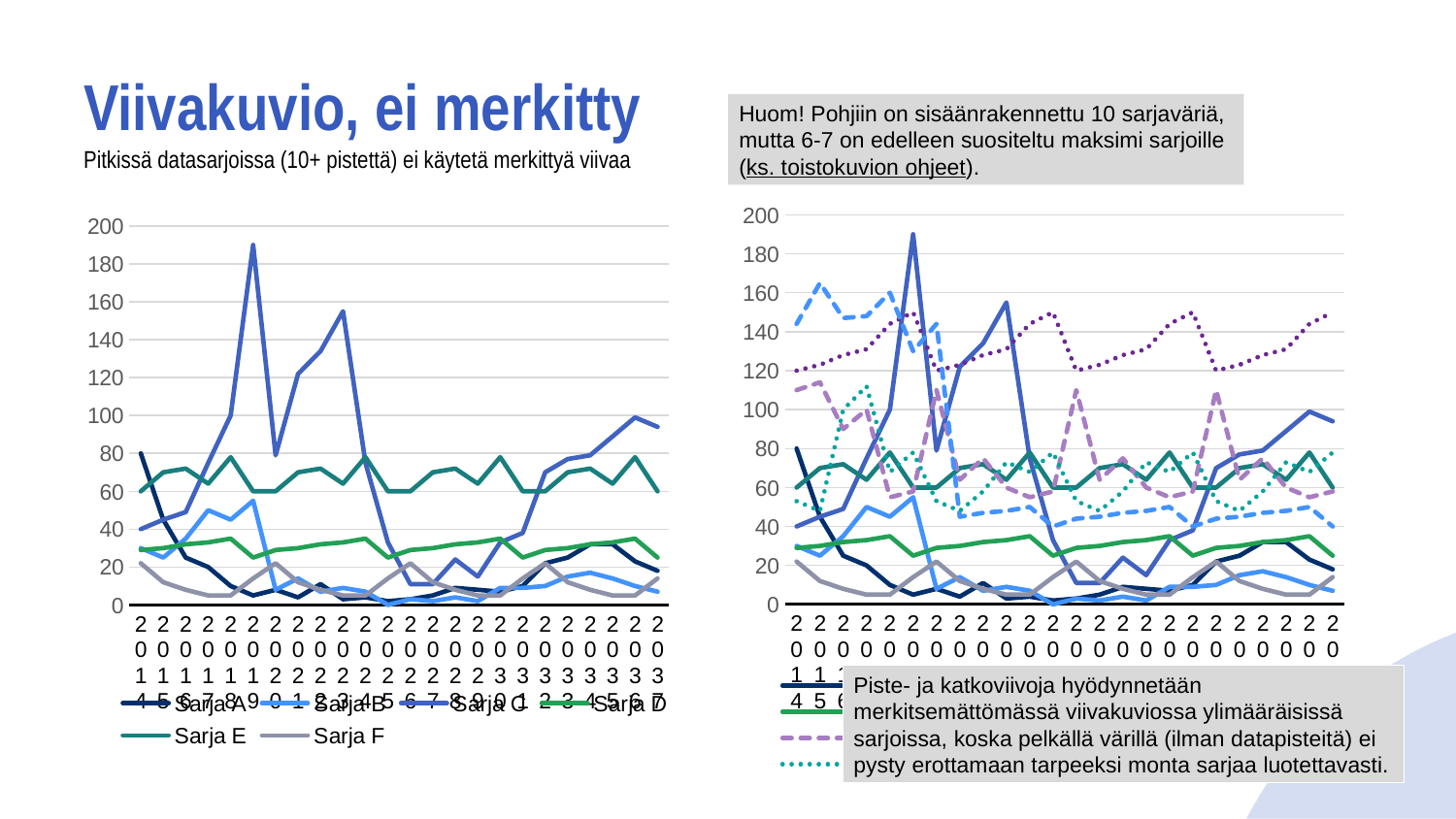

# Viivakuvio, ei merkitty Pitkissä datasarjoissa (10+ pistettä) ei käytetä merkittyä viivaa
Huom! Pohjiin on sisäänrakennettu 10 sarjaväriä, mutta 6-7 on edelleen suositeltu maksimi sarjoille (ks. toistokuvion ohjeet).

### Chart

| Category | Sarja A | Sarja B | Sarja C | Sarja D | Sarja E | Sarja F |
|---|---|---|---|---|---|---|
| 2014 | 80.0 | 30.0 | 40.0 | 29.0 | 60.0 | 22.0 |
| 2015 | 45.0 | 25.0 | 45.0 | 30.0 | 70.0 | 12.0 |
| 2016 | 25.0 | 35.0 | 49.0 | 32.0 | 72.0 | 8.0 |
| 2017 | 20.0 | 50.0 | 75.0 | 33.0 | 64.0 | 5.0 |
| 2018 | 10.0 | 45.0 | 100.0 | 35.0 | 78.0 | 5.0 |
| 2019 | 5.0 | 55.0 | 190.0 | 25.0 | 60.0 | 14.0 |
| 2020 | 8.0 | 8.0 | 79.0 | 29.0 | 60.0 | 22.0 |
| 2021 | 4.0 | 14.0 | 122.0 | 30.0 | 70.0 | 12.0 |
| 2022 | 11.0 | 7.0 | 134.0 | 32.0 | 72.0 | 8.0 |
| 2023 | 3.0 | 9.0 | 155.0 | 33.0 | 64.0 | 5.0 |
| 2024 | 4.0 | 7.0 | 75.0 | 35.0 | 78.0 | 5.0 |
| 2025 | 2.0 | 0.0 | 33.0 | 25.0 | 60.0 | 14.0 |
| 2026 | 3.0 | 3.0 | 11.0 | 29.0 | 60.0 | 22.0 |
| 2027 | 5.0 | 2.0 | 11.0 | 30.0 | 70.0 | 12.0 |
| 2028 | 9.0 | 4.0 | 24.0 | 32.0 | 72.0 | 8.0 |
| 2029 | 8.0 | 2.0 | 15.0 | 33.0 | 64.0 | 5.0 |
| 2030 | 7.0 | 9.0 | 33.0 | 35.0 | 78.0 | 5.0 |
| 2031 | 10.0 | 9.0 | 38.0 | 25.0 | 60.0 | 14.0 |
| 2032 | 22.0 | 10.0 | 70.0 | 29.0 | 60.0 | 22.0 |
| 2033 | 25.0 | 15.0 | 77.0 | 30.0 | 70.0 | 12.0 |
| 2034 | 32.0 | 17.0 | 79.0 | 32.0 | 72.0 | 8.0 |
| 2035 | 32.0 | 14.0 | 89.0 | 33.0 | 64.0 | 5.0 |
| 2036 | 23.0 | 10.0 | 99.0 | 35.0 | 78.0 | 5.0 |
| 2037 | 18.0 | 7.0 | 94.0 | 25.0 | 60.0 | 14.0 |

### Chart

| Category | Sarja A | Sarja B | Sarja C | Sarja D | Sarja E | Sarja F | Sarja G | Sarja H | Sarja I | Sarja J |
|---|---|---|---|---|---|---|---|---|---|---|
| 2014 | 80.0 | 30.0 | 40.0 | 29.0 | 60.0 | 22.0 | 110.0 | 120.0 | 144.0 | 53.0 |
| 2015 | 45.0 | 25.0 | 45.0 | 30.0 | 70.0 | 12.0 | 114.0 | 123.0 | 165.0 | 48.0 |
| 2016 | 25.0 | 35.0 | 49.0 | 32.0 | 72.0 | 8.0 | 90.0 | 128.0 | 147.0 | 100.0 |
| 2017 | 20.0 | 50.0 | 75.0 | 33.0 | 64.0 | 5.0 | 100.0 | 131.0 | 148.0 | 112.0 |
| 2018 | 10.0 | 45.0 | 100.0 | 35.0 | 78.0 | 5.0 | 55.0 | 144.0 | 160.0 | 68.0 |
| 2019 | 5.0 | 55.0 | 190.0 | 25.0 | 60.0 | 14.0 | 58.0 | 150.0 | 130.0 | 78.0 |
| 2020 | 8.0 | 8.0 | 79.0 | 29.0 | 60.0 | 22.0 | 110.0 | 120.0 | 144.0 | 53.0 |
| 2021 | 4.0 | 14.0 | 122.0 | 30.0 | 70.0 | 12.0 | 64.0 | 123.0 | 45.0 | 48.0 |
| 2022 | 11.0 | 7.0 | 134.0 | 32.0 | 72.0 | 8.0 | 75.0 | 128.0 | 47.0 | 58.0 |
| 2023 | 3.0 | 9.0 | 155.0 | 33.0 | 64.0 | 5.0 | 60.0 | 131.0 | 48.0 | 73.0 |
| 2024 | 4.0 | 7.0 | 75.0 | 35.0 | 78.0 | 5.0 | 55.0 | 144.0 | 50.0 | 68.0 |
| 2025 | 2.0 | 0.0 | 33.0 | 25.0 | 60.0 | 14.0 | 58.0 | 150.0 | 40.0 | 78.0 |
| 2026 | 3.0 | 3.0 | 11.0 | 29.0 | 60.0 | 22.0 | 110.0 | 120.0 | 44.0 | 53.0 |
| 2027 | 5.0 | 2.0 | 11.0 | 30.0 | 70.0 | 12.0 | 64.0 | 123.0 | 45.0 | 48.0 |
| 2028 | 9.0 | 4.0 | 24.0 | 32.0 | 72.0 | 8.0 | 75.0 | 128.0 | 47.0 | 58.0 |
| 2029 | 8.0 | 2.0 | 15.0 | 33.0 | 64.0 | 5.0 | 60.0 | 131.0 | 48.0 | 73.0 |
| 2030 | 7.0 | 9.0 | 33.0 | 35.0 | 78.0 | 5.0 | 55.0 | 144.0 | 50.0 | 68.0 |
| 2031 | 10.0 | 9.0 | 38.0 | 25.0 | 60.0 | 14.0 | 58.0 | 150.0 | 40.0 | 78.0 |
| 2032 | 22.0 | 10.0 | 70.0 | 29.0 | 60.0 | 22.0 | 110.0 | 120.0 | 44.0 | 53.0 |
| 2033 | 25.0 | 15.0 | 77.0 | 30.0 | 70.0 | 12.0 | 64.0 | 123.0 | 45.0 | 48.0 |
| 2034 | 32.0 | 17.0 | 79.0 | 32.0 | 72.0 | 8.0 | 75.0 | 128.0 | 47.0 | 58.0 |
| 2035 | 32.0 | 14.0 | 89.0 | 33.0 | 64.0 | 5.0 | 60.0 | 131.0 | 48.0 | 73.0 |
| 2036 | 23.0 | 10.0 | 99.0 | 35.0 | 78.0 | 5.0 | 55.0 | 144.0 | 50.0 | 68.0 |
| 2037 | 18.0 | 7.0 | 94.0 | 25.0 | 60.0 | 14.0 | 58.0 | 150.0 | 40.0 | 78.0 |
Piste- ja katkoviivoja hyödynnetään merkitsemättömässä viivakuviossa ylimääräisissä sarjoissa, koska pelkällä värillä (ilman datapisteitä) ei pysty erottamaan tarpeeksi monta sarjaa luotettavasti.